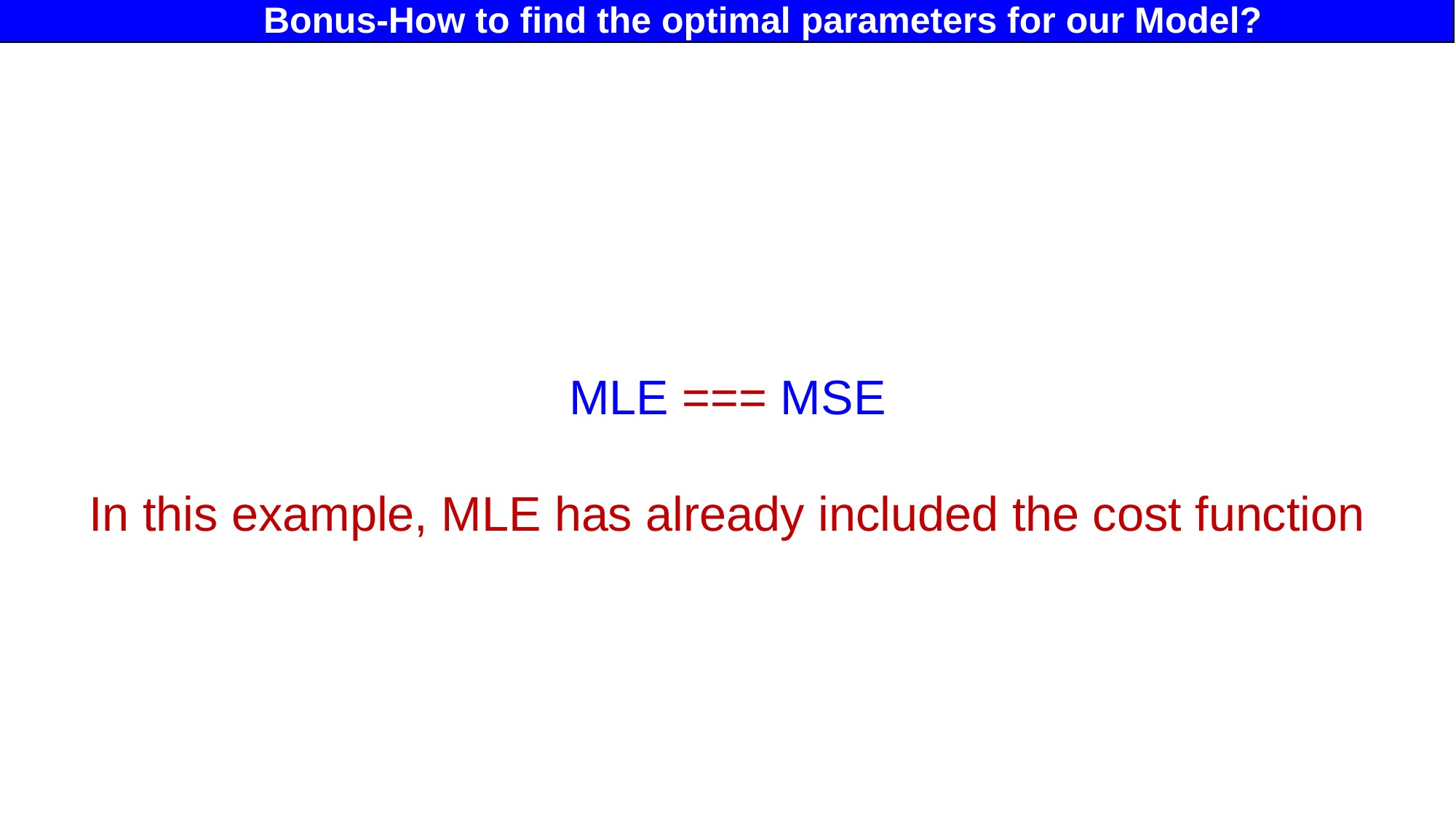

Bonus-How to find the optimal parameters for our Model?

MLE === MSE

In this example, MLE has already included the cost function